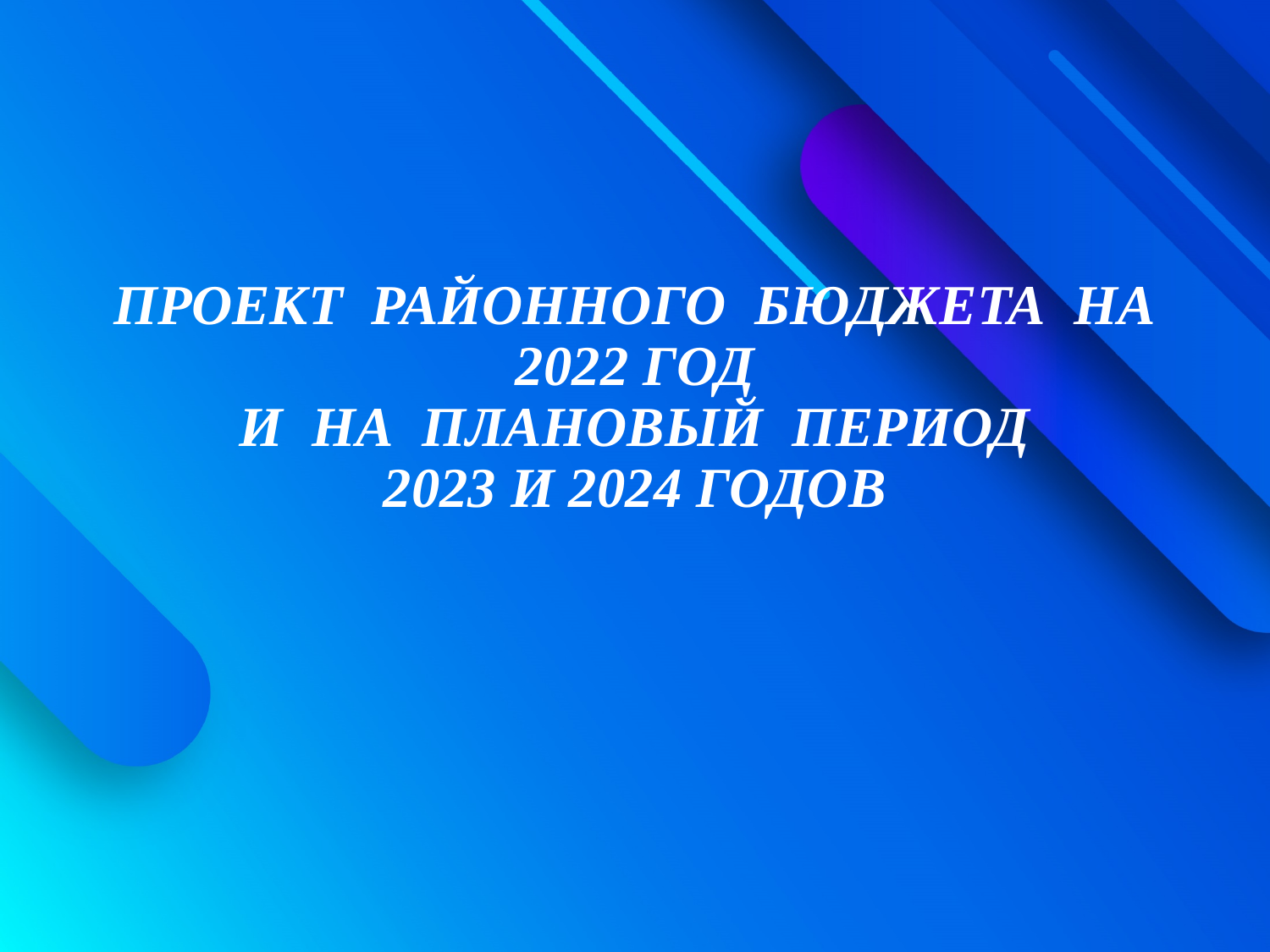

# Проект  районного  бюджета  на 2022 год и  на  плановый  период 2023 и 2024 годов